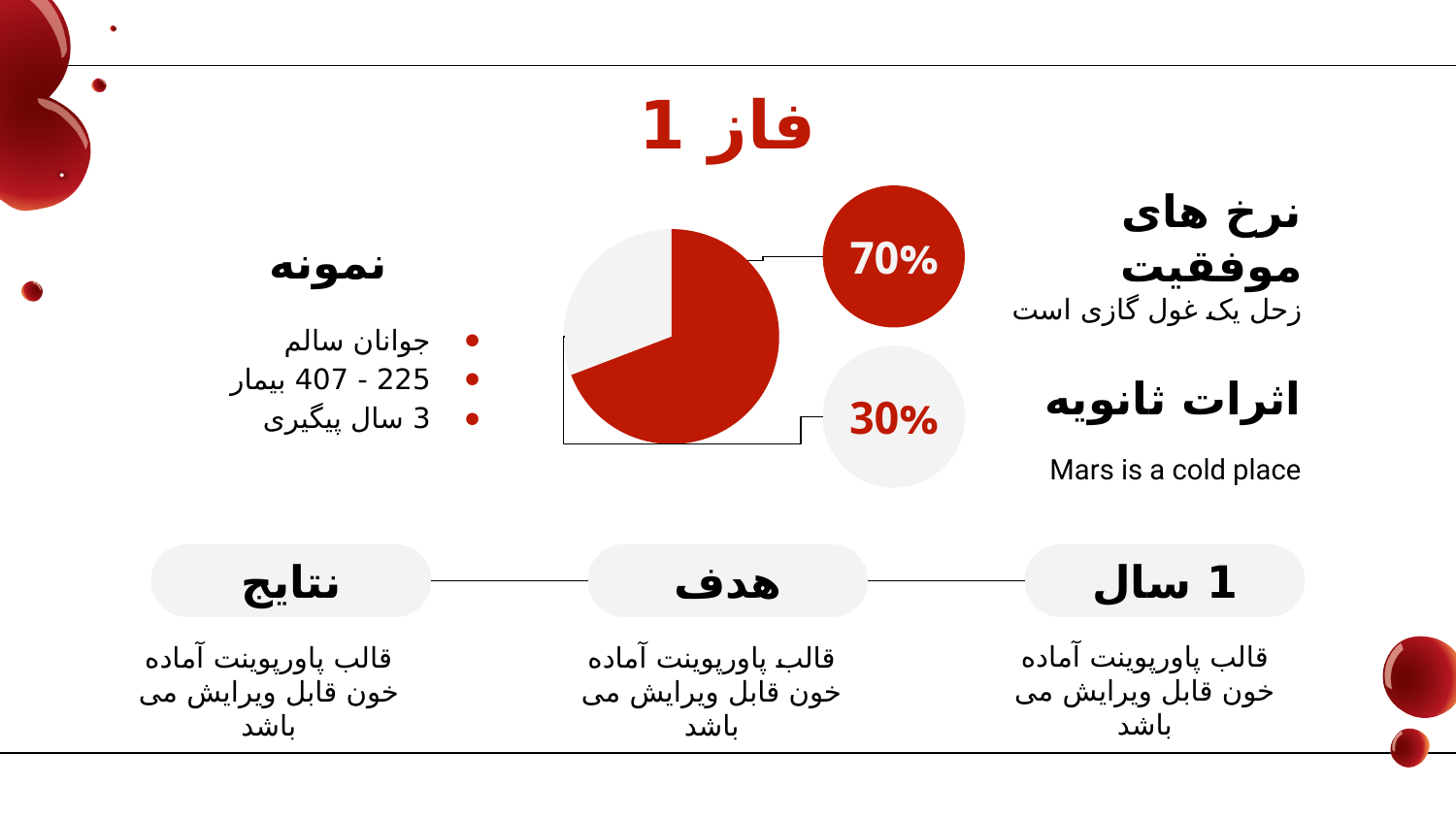

# فاز 1
نرخ های موفقیت

70%
نمونه

زحل یک غول گازی است
جوانان سالم
225 - 407 بیمار
3 سال پیگیری
اثرات ثانویه

30%
Mars is a cold place

نتایج
هدف
1 سال
قالب پاورپوینت آماده خون قابل ویرایش می باشد
قالب پاورپوینت آماده خون قابل ویرایش می باشد
قالب پاورپوینت آماده خون قابل ویرایش می باشد